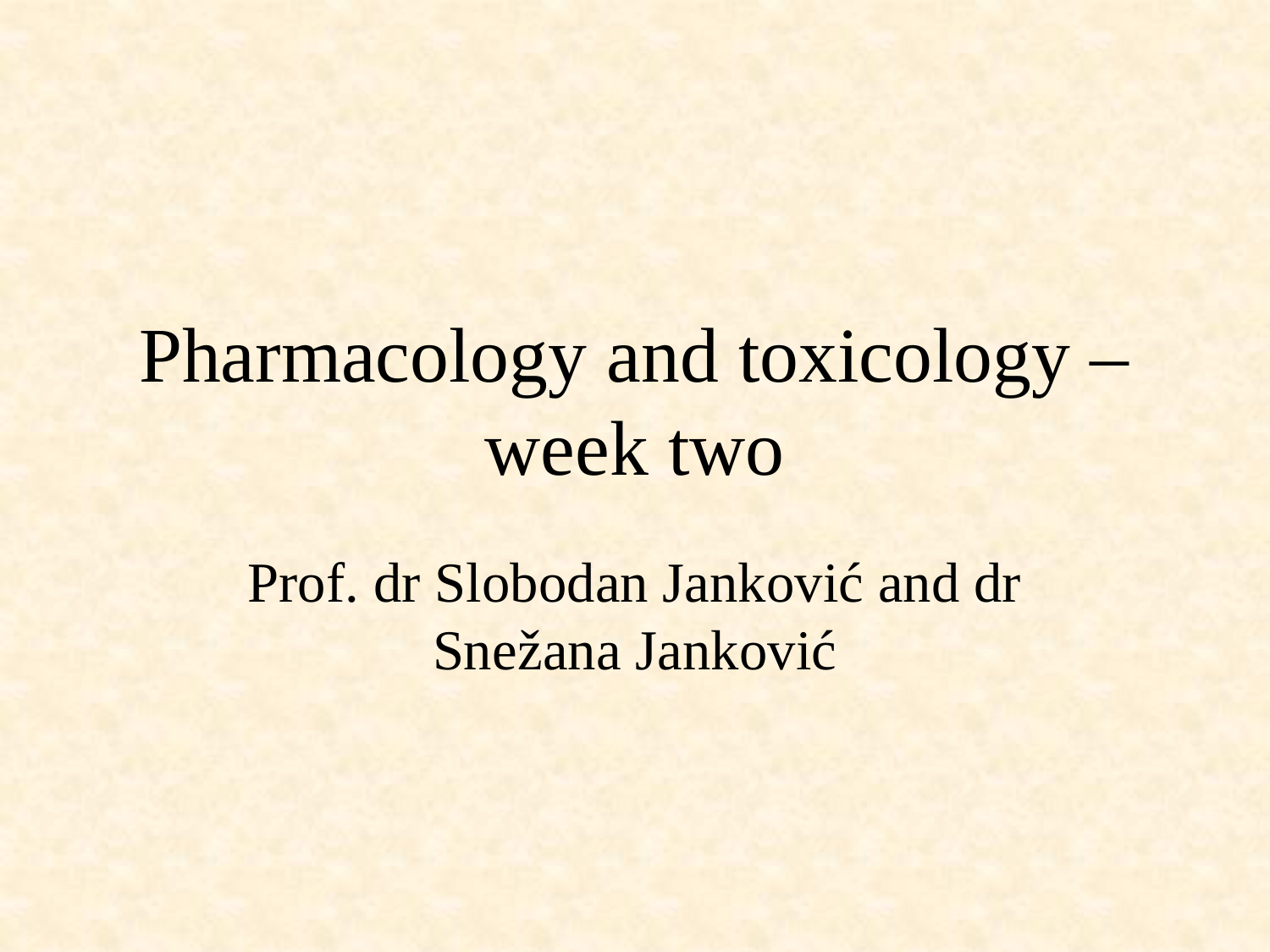

# Pharmacology and toxicology – week two
Prof. dr Slobodan Janković and dr Snežana Janković